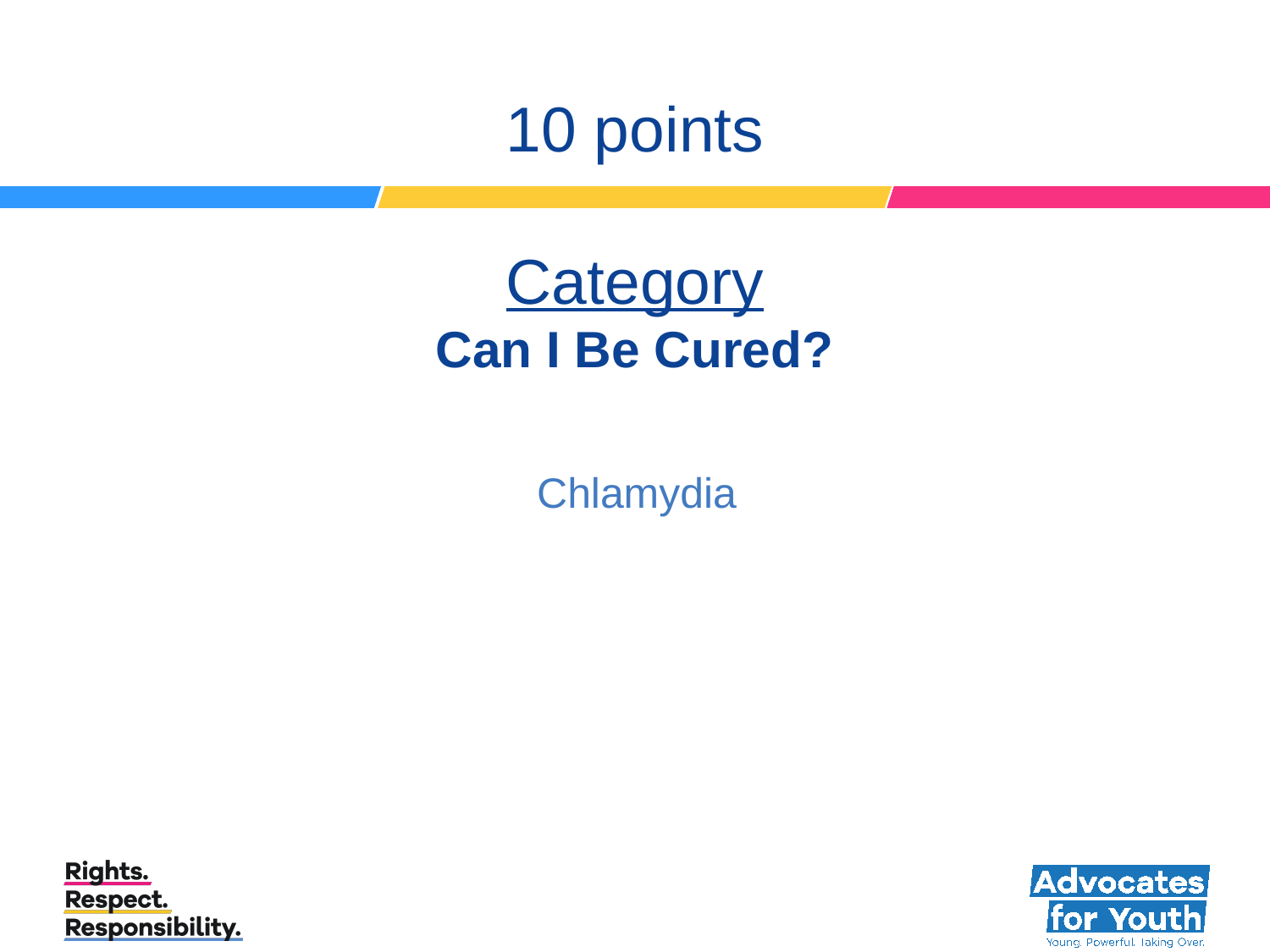

# 10 points Category Can I Be Cured?
Chlamydia